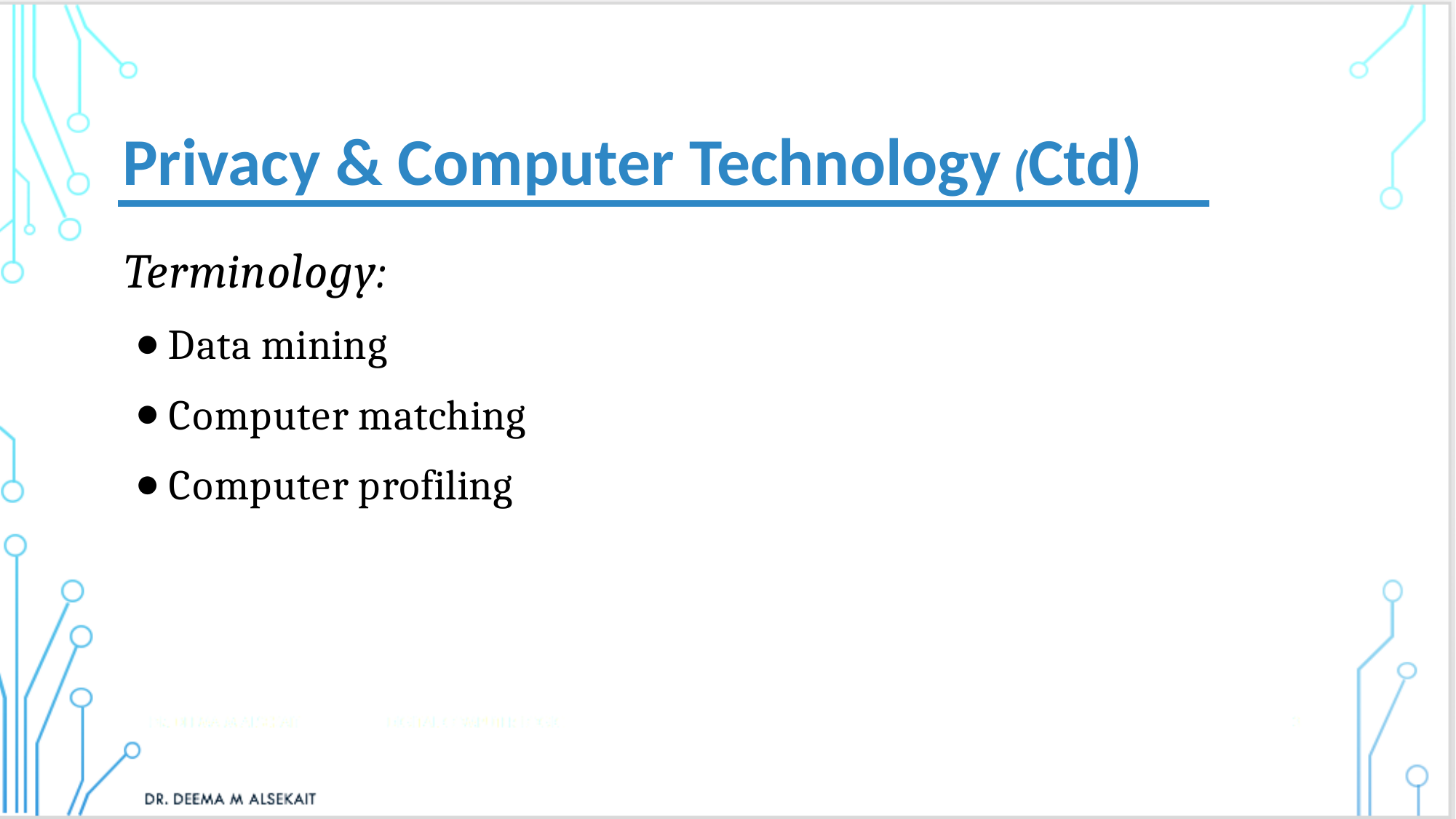

Privacy & Computer Technology (Ctd)
Terminology:
Data mining
Computer matching
Computer profiling